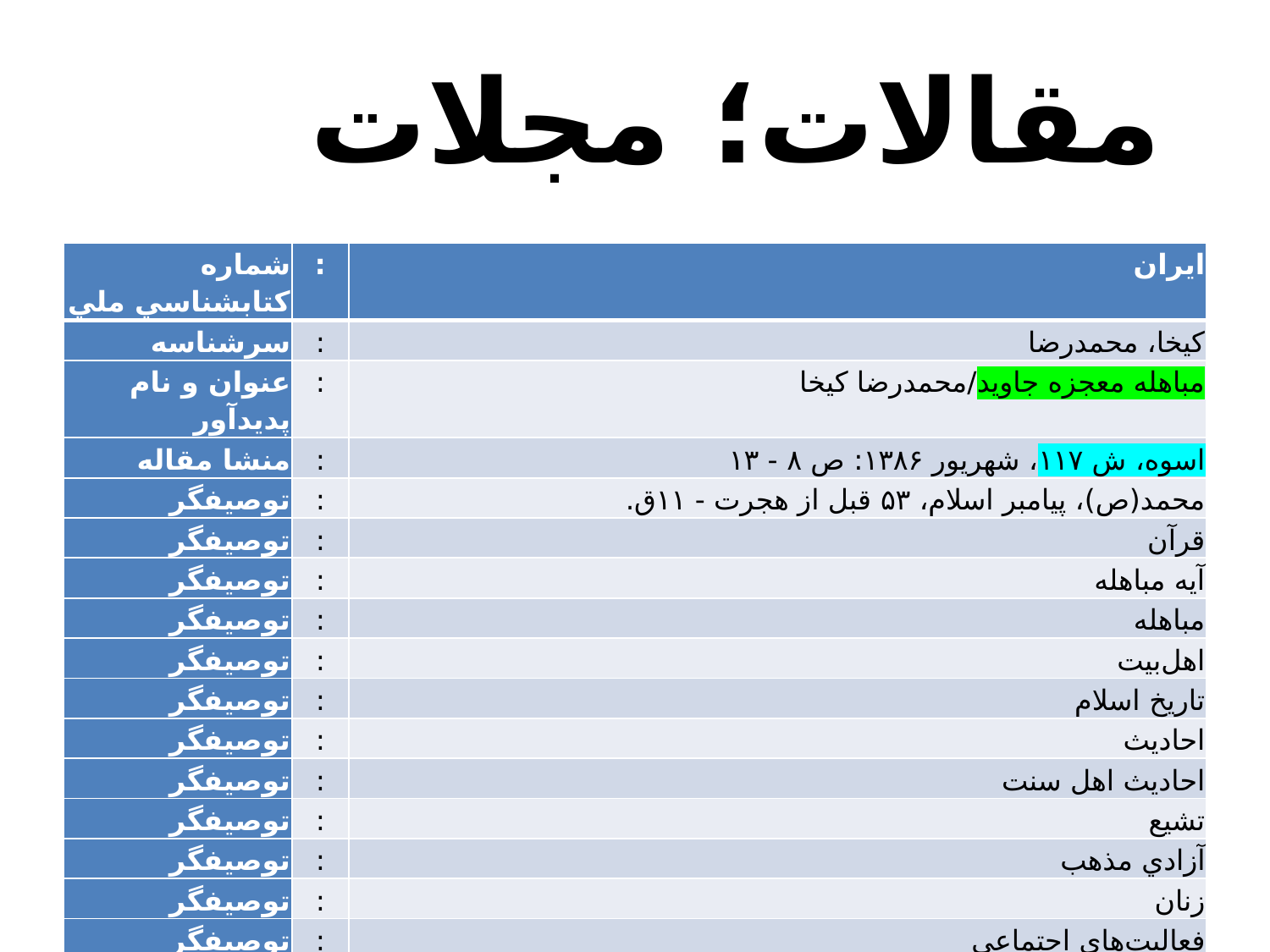

مقالات؛ مجلات
| ‏شماره کتابشناسي ملي | : | ايران |
| --- | --- | --- |
| ‏سرشناسه | : | کيخا، محمد‌رضا |
| ‏عنوان و نام پديدآور | : | مباهله معجزه جاويد/محمد‌رضا کيخا |
| ‏منشا مقاله | : | اسوه، ش ۱۱۷، شهريور ۱۳۸۶: ص ۸ - ۱۳ |
| ‏توصيفگر | : | م‍ح‍م‍د(ص)، پيامبر اسلام، ‏‫۵۳ قبل از هجرت -‏ ۱۱ق. |
| ‏توصيفگر | : | قرآن |
| ‏توصيفگر | : | آيه مباهله |
| ‏توصيفگر | : | م‍ب‍اه‍ل‍ه‌ |
| ‏توصيفگر | : | اهل‌بيت |
| ‏توصيفگر | : | ت‍اري‍خ‌ اس‍لام‌ |
| ‏توصيفگر | : | اح‍ادي‍ث‌ |
| ‏توصيفگر | : | اح‍ادي‍ث‌ اه‍ل‌ س‍ن‍ت‌ |
| ‏توصيفگر | : | ت‍ش‍ي‍ع‌ |
| ‏توصيفگر | : | آزادي‌ م‍ذه‍ب‌ |
| ‏توصيفگر | : | زن‍ان‌ |
| ‏توصيفگر | : | ف‍ع‍ال‍ي‍ت‌ه‍اي‌ اج‍ت‍م‍اع‍ي‌ |